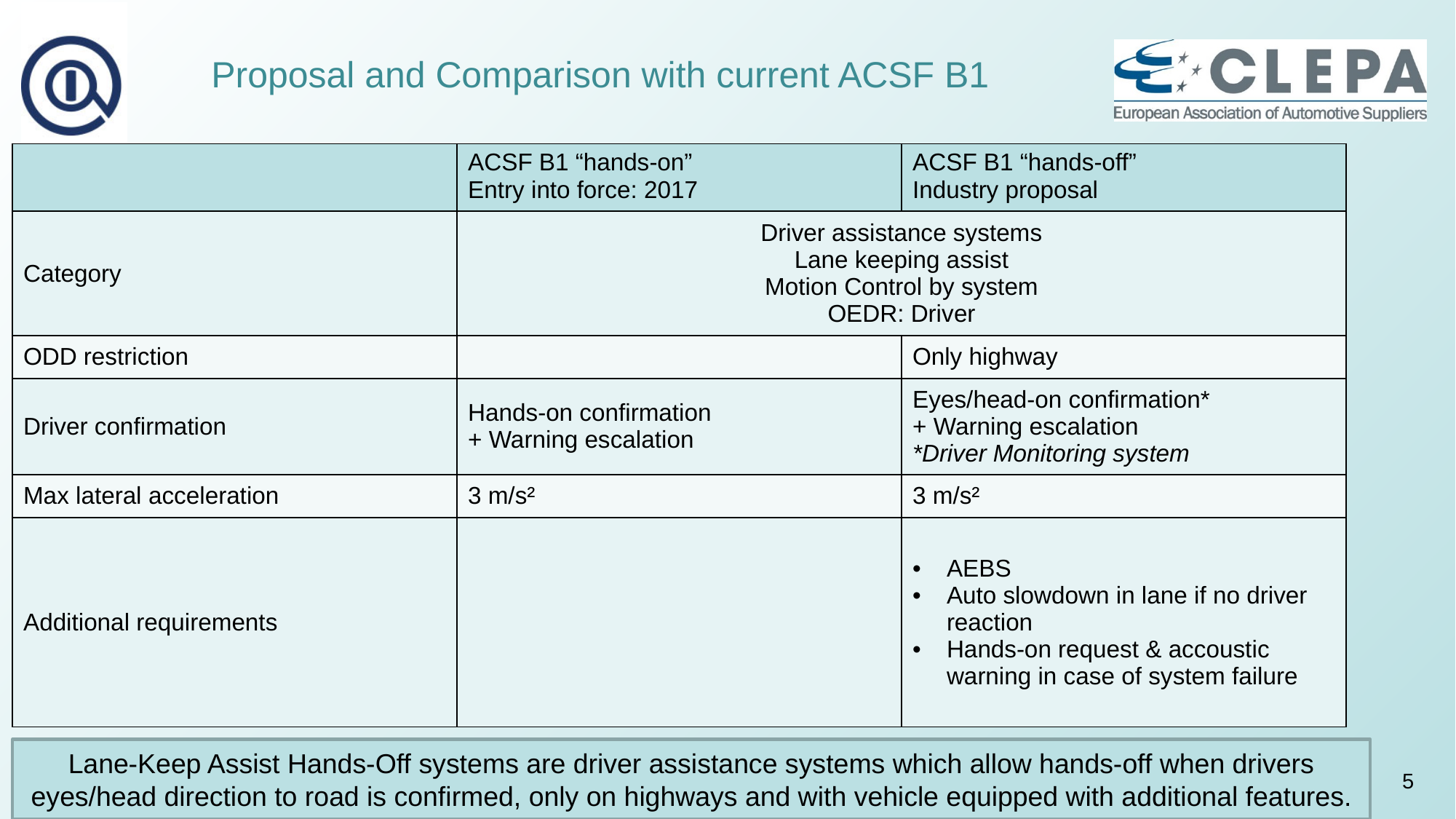

# Proposal and Comparison with current ACSF B1
|  | ACSF B1 “hands-on” Entry into force: 2017 | ACSF B1 “hands-off” Industry proposal |
| --- | --- | --- |
| Category | Driver assistance systems Lane keeping assist Motion Control by system OEDR: Driver |  |
| ODD restriction |  | Only highway |
| Driver confirmation | Hands-on confirmation + Warning escalation | Eyes/head-on confirmation\* + Warning escalation \*Driver Monitoring system |
| Max lateral acceleration | 3 m/s² | 3 m/s² |
| Additional requirements |  | AEBS Auto slowdown in lane if no driver reaction Hands-on request & accoustic warning in case of system failure |
Lane-Keep Assist Hands-Off systems are driver assistance systems which allow hands-off when drivers eyes/head direction to road is confirmed, only on highways and with vehicle equipped with additional features.
5